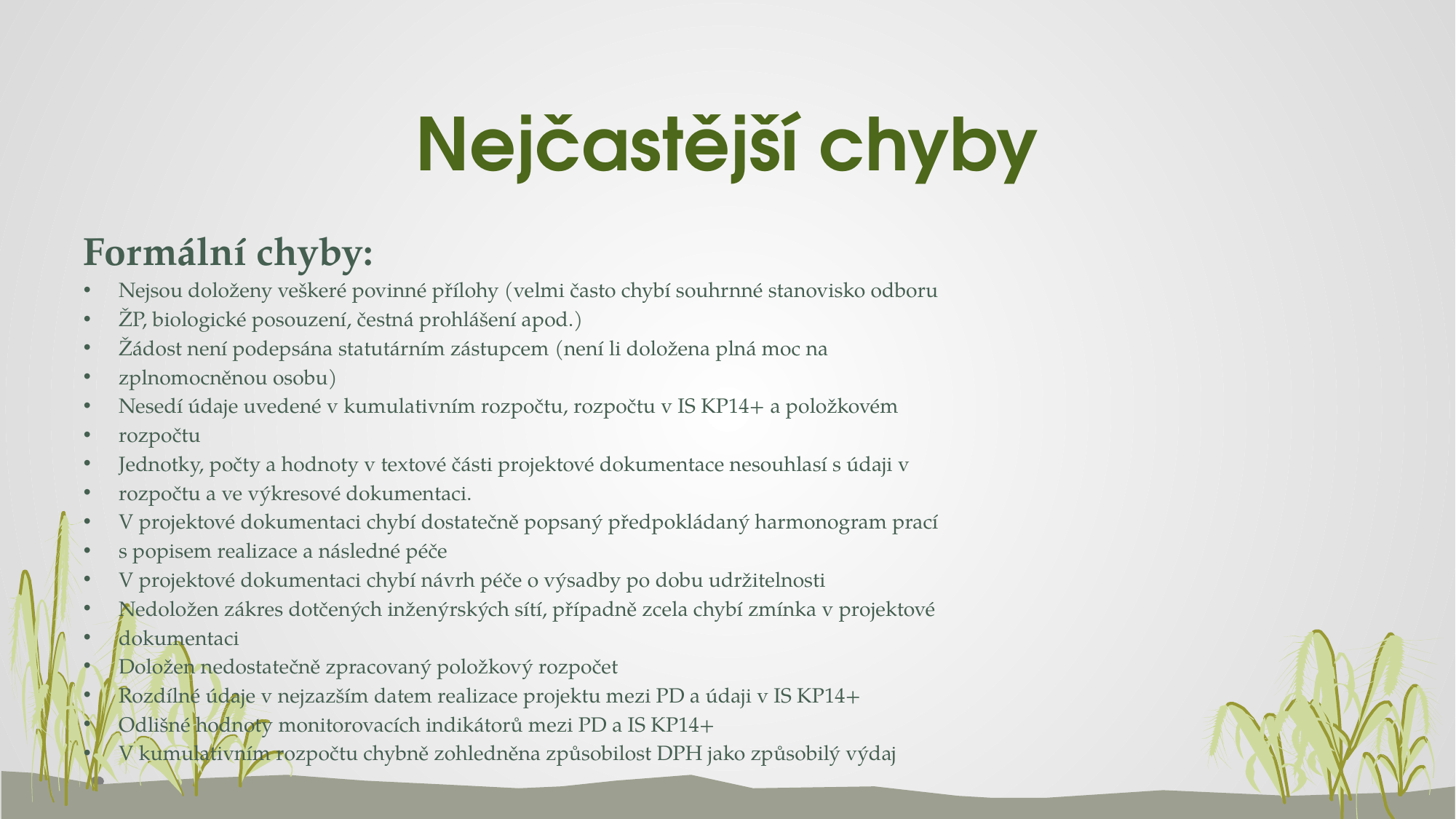

# Nejčastější chyby
Formální chyby:
Nejsou doloženy veškeré povinné přílohy (velmi často chybí souhrnné stanovisko odboru
ŽP, biologické posouzení, čestná prohlášení apod.)
Žádost není podepsána statutárním zástupcem (není li doložena plná moc na
zplnomocněnou osobu)
Nesedí údaje uvedené v kumulativním rozpočtu, rozpočtu v IS KP14+ a položkovém
rozpočtu
Jednotky, počty a hodnoty v textové části projektové dokumentace nesouhlasí s údaji v
rozpočtu a ve výkresové dokumentaci.
V projektové dokumentaci chybí dostatečně popsaný předpokládaný harmonogram prací
s popisem realizace a následné péče
V projektové dokumentaci chybí návrh péče o výsadby po dobu udržitelnosti
Nedoložen zákres dotčených inženýrských sítí, případně zcela chybí zmínka v projektové
dokumentaci
Doložen nedostatečně zpracovaný položkový rozpočet
Rozdílné údaje v nejzazším datem realizace projektu mezi PD a údaji v IS KP14+
Odlišné hodnoty monitorovacích indikátorů mezi PD a IS KP14+
V kumulativním rozpočtu chybně zohledněna způsobilost DPH jako způsobilý výdaj